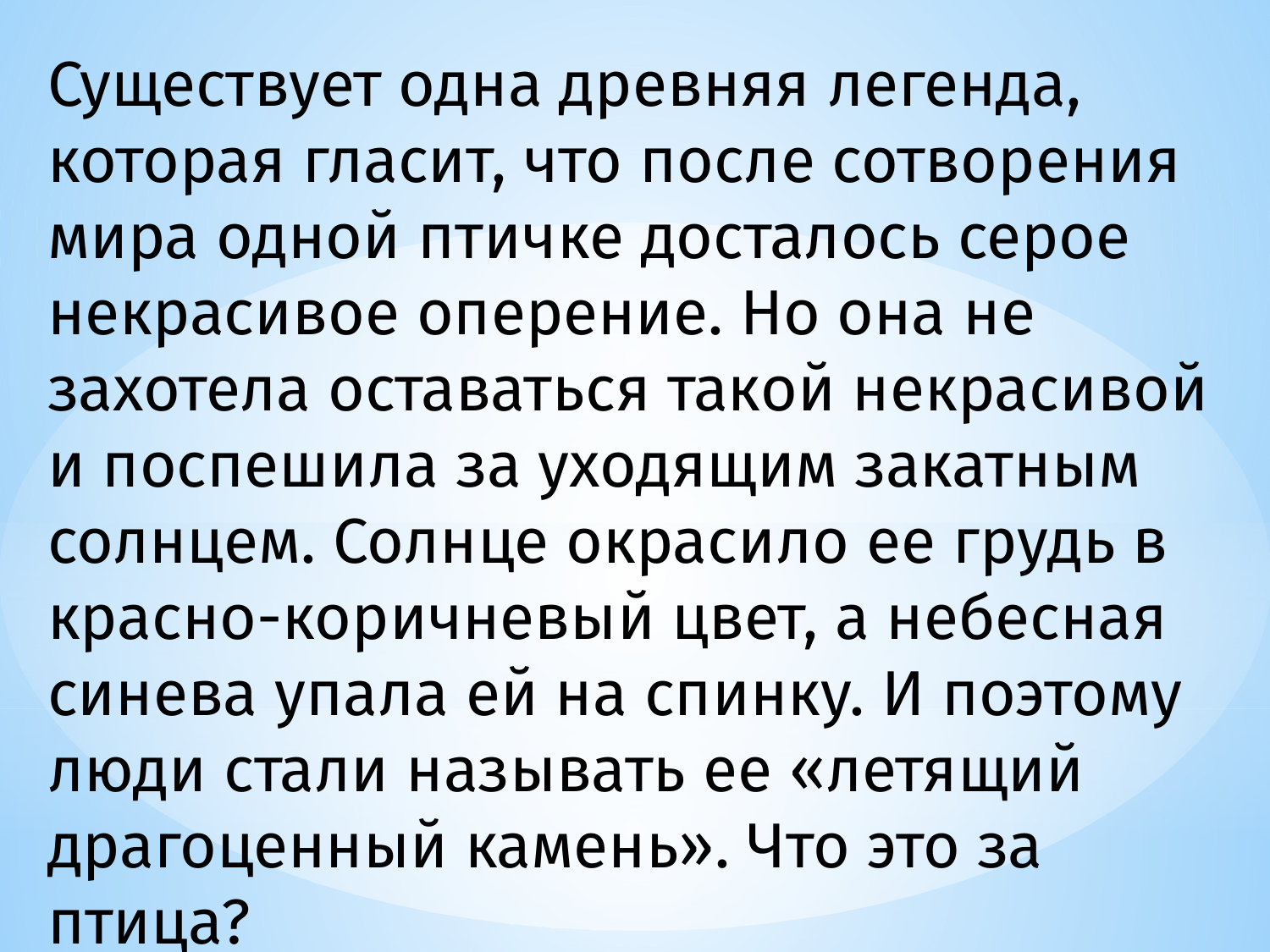

Существует одна древняя легенда, которая гласит, что после сотворения мира одной птичке досталось серое некрасивое оперение. Но она не захотела оставаться такой некрасивой и поспешила за уходящим закатным солнцем. Солнце окрасило ее грудь в красно-коричневый цвет, а небесная синева упала ей на спинку. И поэтому люди стали называть ее «летящий драгоценный камень». Что это за птица?